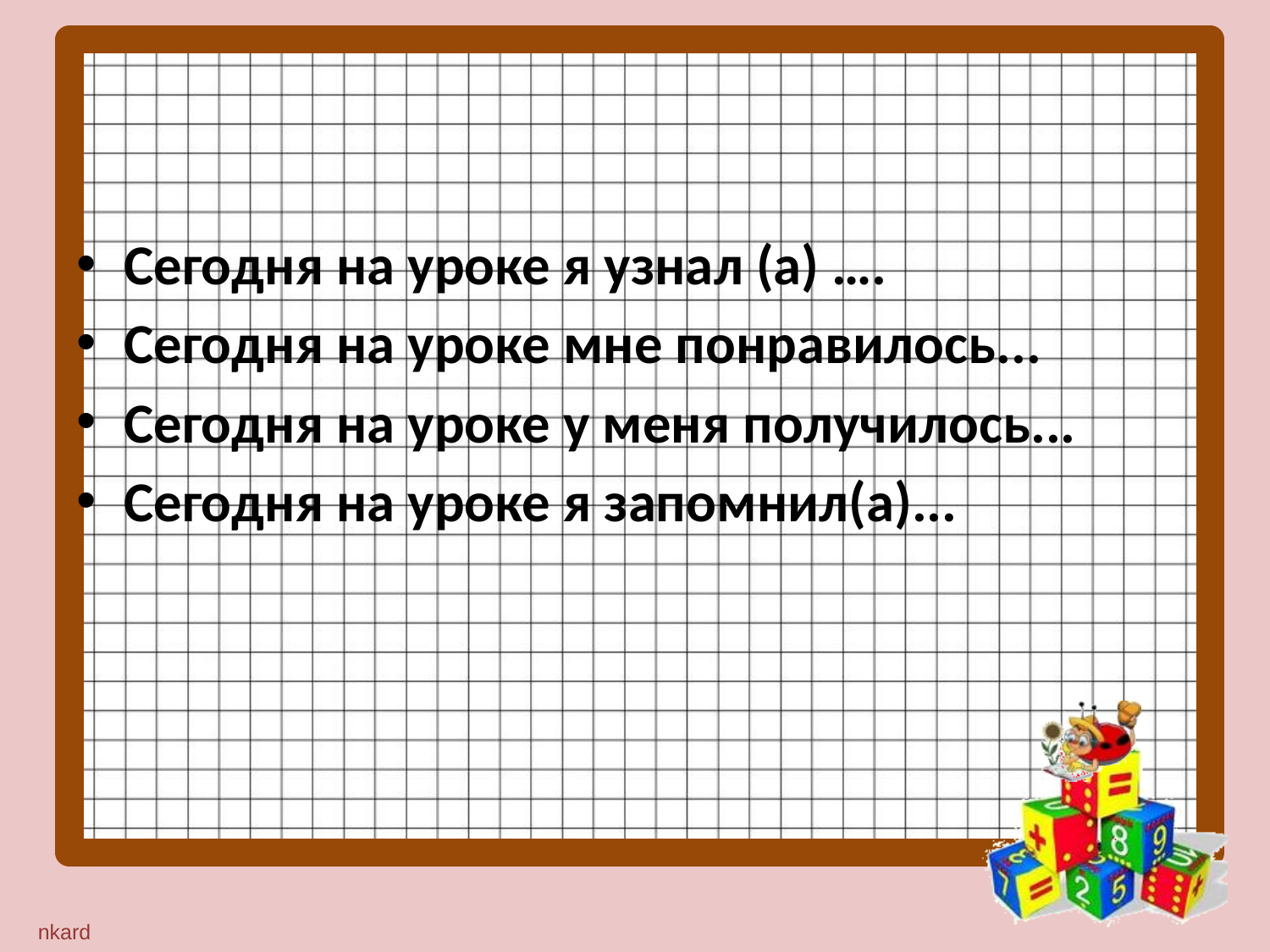

#
Сегодня на уроке я узнал (а) ….
Сегодня на уроке мне понравилось...
Сегодня на уроке у меня получилось...
Сегодня на уроке я запомнил(а)...